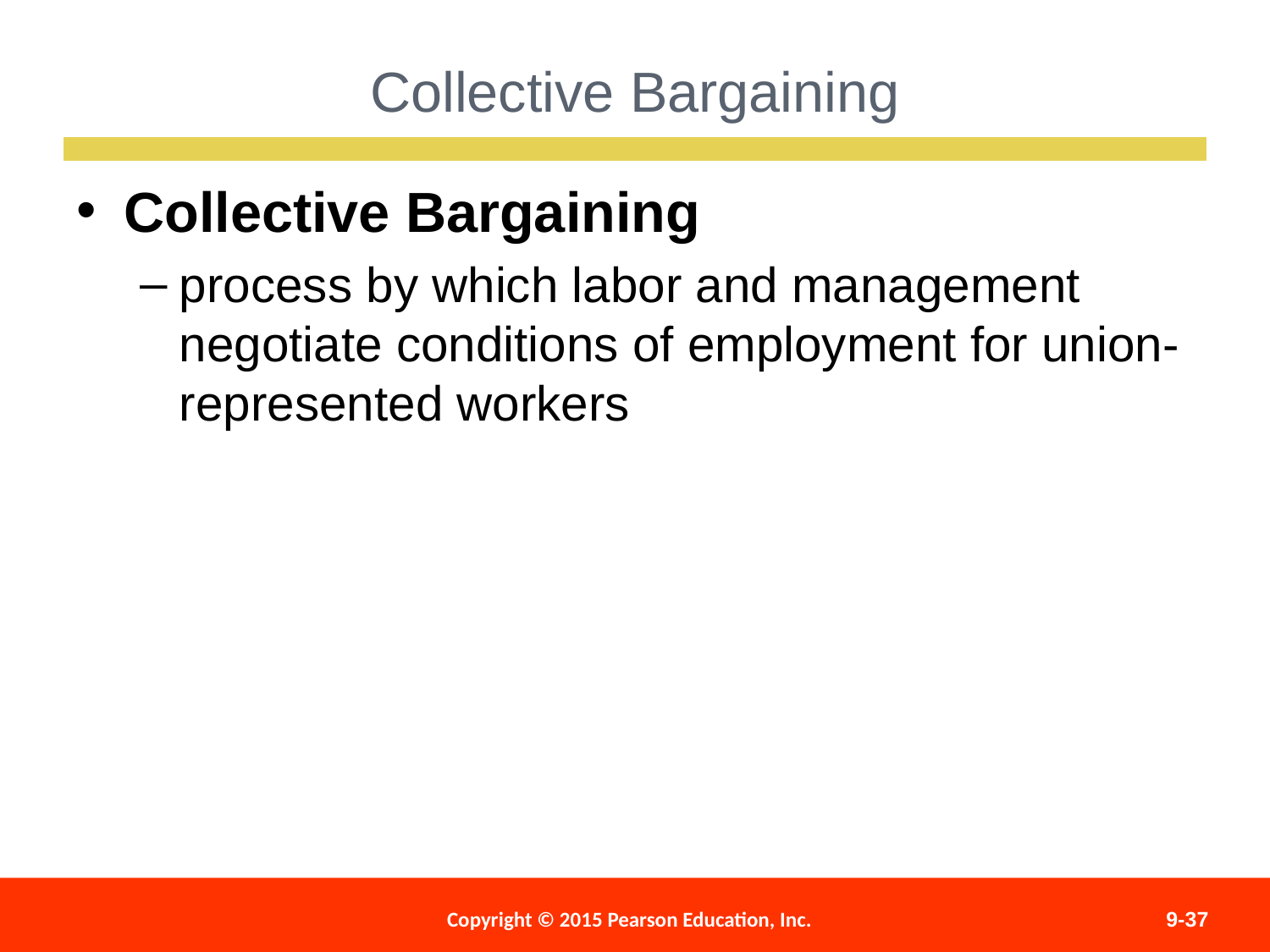

Collective Bargaining
Collective Bargaining
process by which labor and management negotiate conditions of employment for union-represented workers